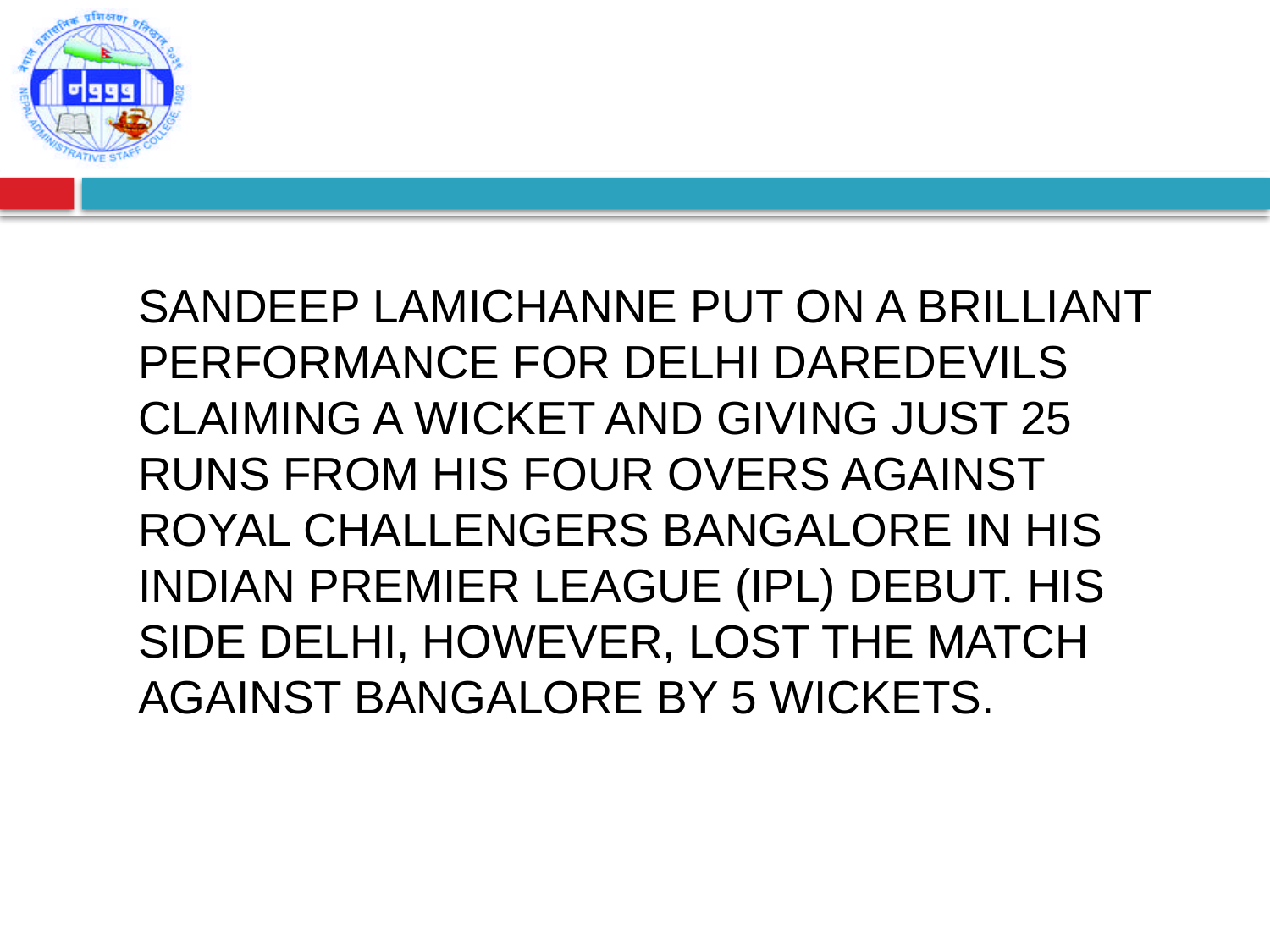

#
SANDEEP LAMICHANNE PUT ON A BRILLIANT PERFORMANCE FOR DELHI DAREDEVILS CLAIMING A WICKET AND GIVING JUST 25 RUNS FROM HIS FOUR OVERS AGAINST ROYAL CHALLENGERS BANGALORE IN HIS INDIAN PREMIER LEAGUE (IPL) DEBUT. HIS SIDE DELHI, HOWEVER, LOST THE MATCH AGAINST BANGALORE BY 5 WICKETS.